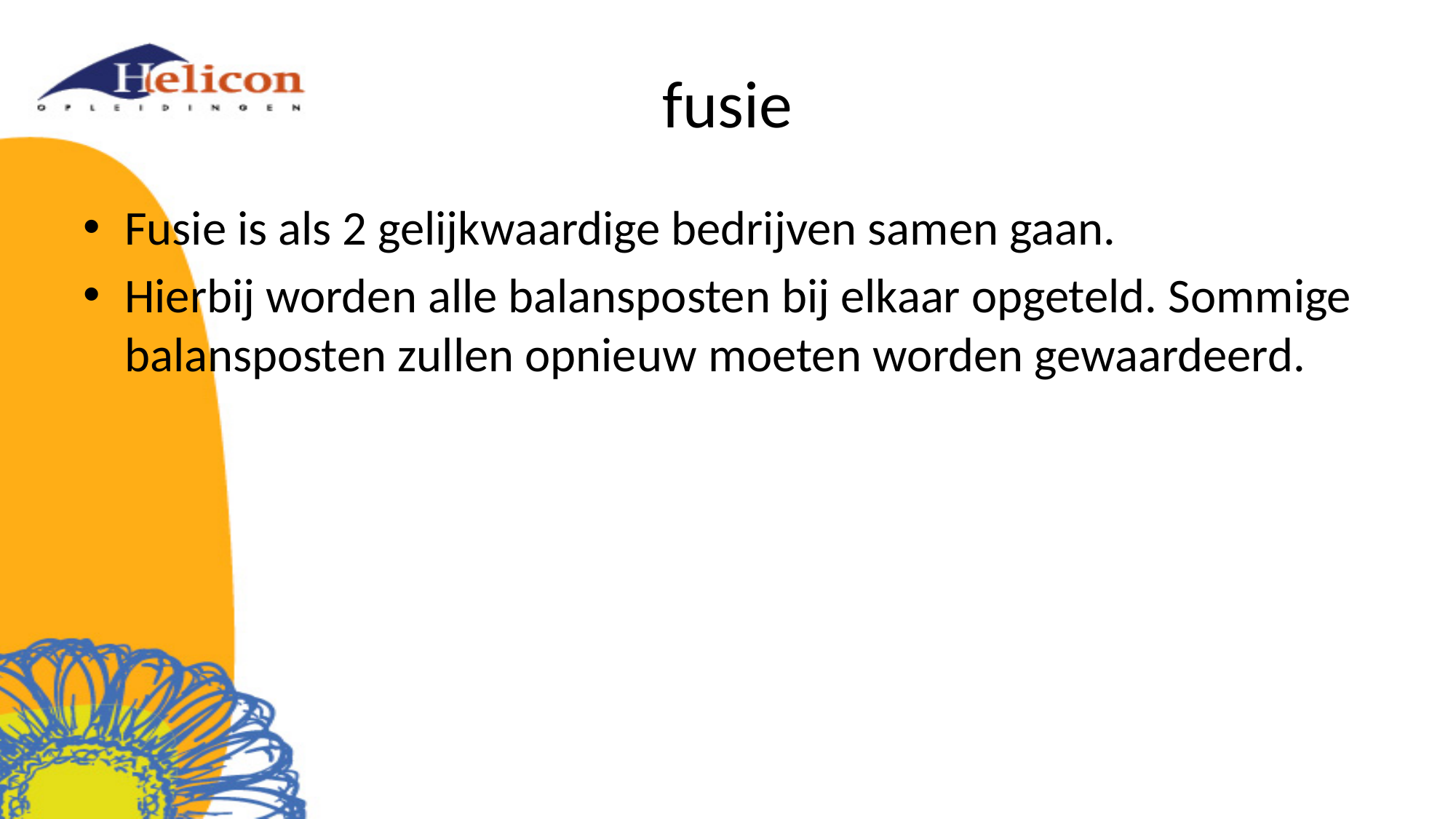

# fusie
Fusie is als 2 gelijkwaardige bedrijven samen gaan.
Hierbij worden alle balansposten bij elkaar opgeteld. Sommige balansposten zullen opnieuw moeten worden gewaardeerd.